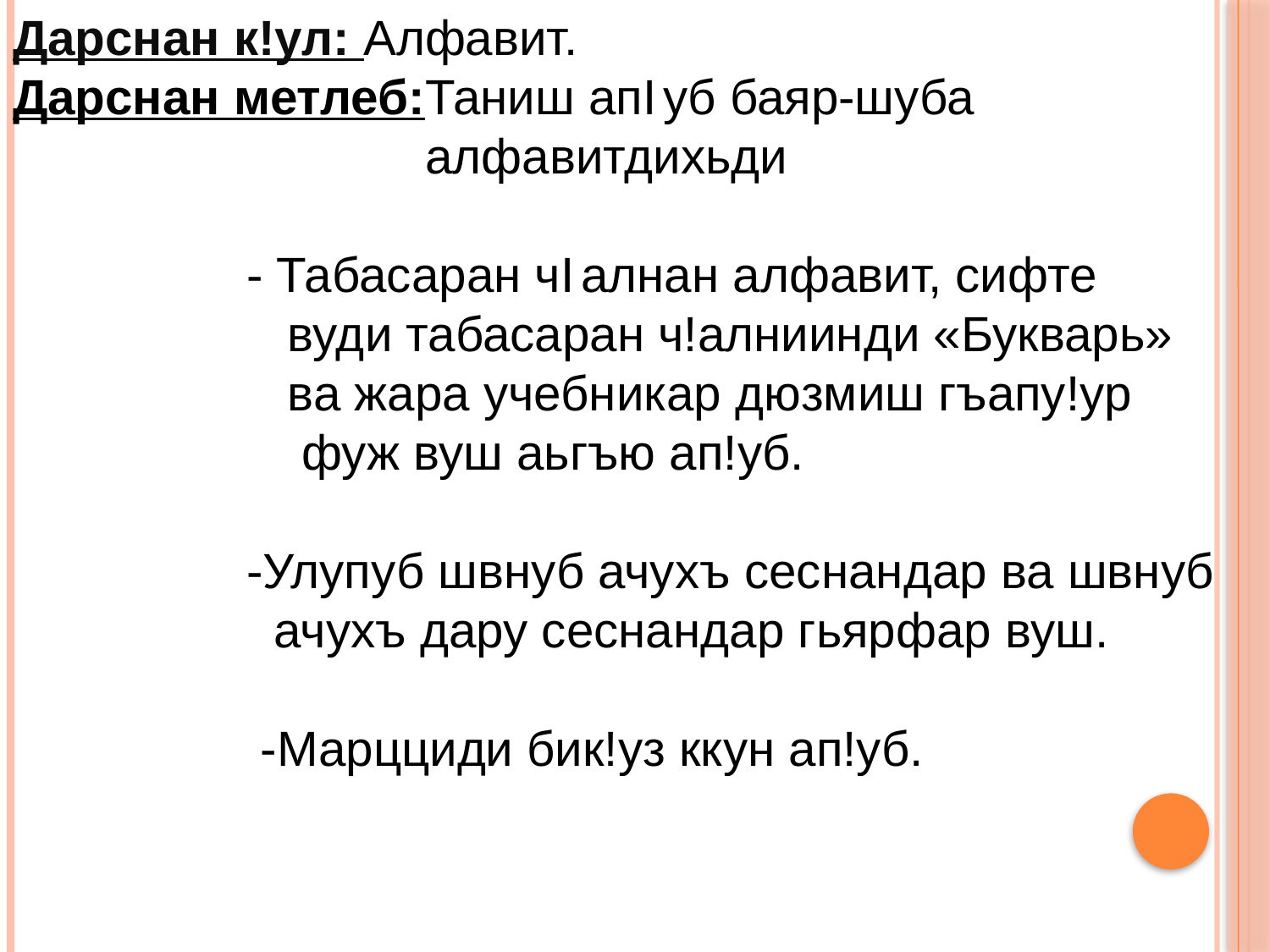

Дарснан к!ул: Алфавит.
Дарснан метлеб:Таниш апIуб баяр-шуба
                              алфавитдихьди

                 - Табасаран чIалнан алфавит, сифте
                    вуди табасаран ч!алниинди «Букварь»
                    ва жара учебникар дюзмиш гъапу!ур
                     фуж вуш аьгъю ап!уб.

                 -Улупуб швнуб ачухъ сеснандар ва швнуб
                   ачухъ дару сеснандар гьярфар вуш.

                  -Марцциди бик!уз ккун ап!уб.